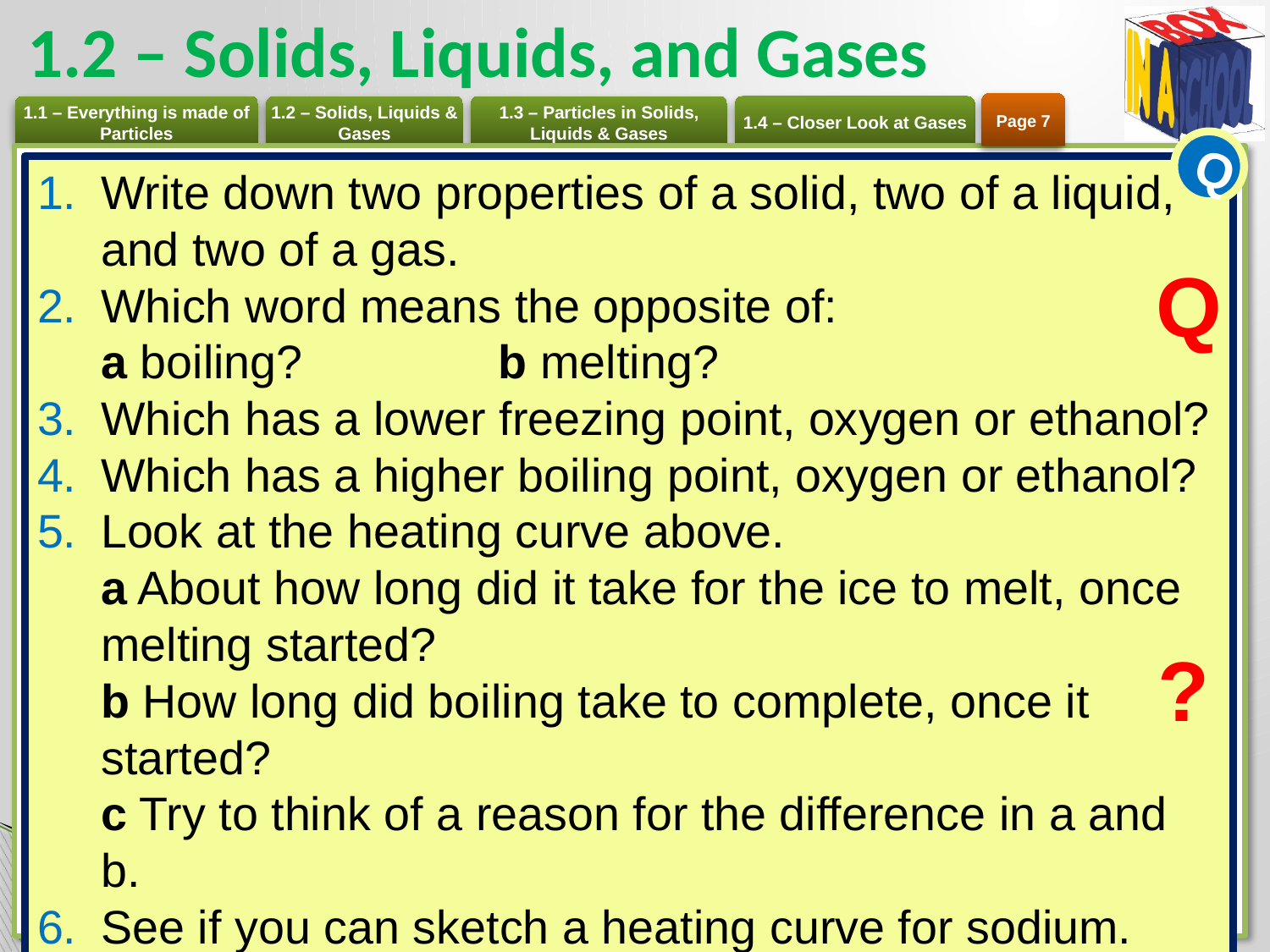

# 1.2 – Solids, Liquids, and Gases
Page 7
Q
Write down two properties of a solid, two of a liquid, and two of a gas.
Which word means the opposite of:
a boiling? 	b melting?
Which has a lower freezing point, oxygen or ethanol?
Which has a higher boiling point, oxygen or ethanol?
Look at the heating curve above.
a About how long did it take for the ice to melt, once melting started?
b How long did boiling take to complete, once it started?
c Try to think of a reason for the difference in a and b.
See if you can sketch a heating curve for sodium.
Q
?